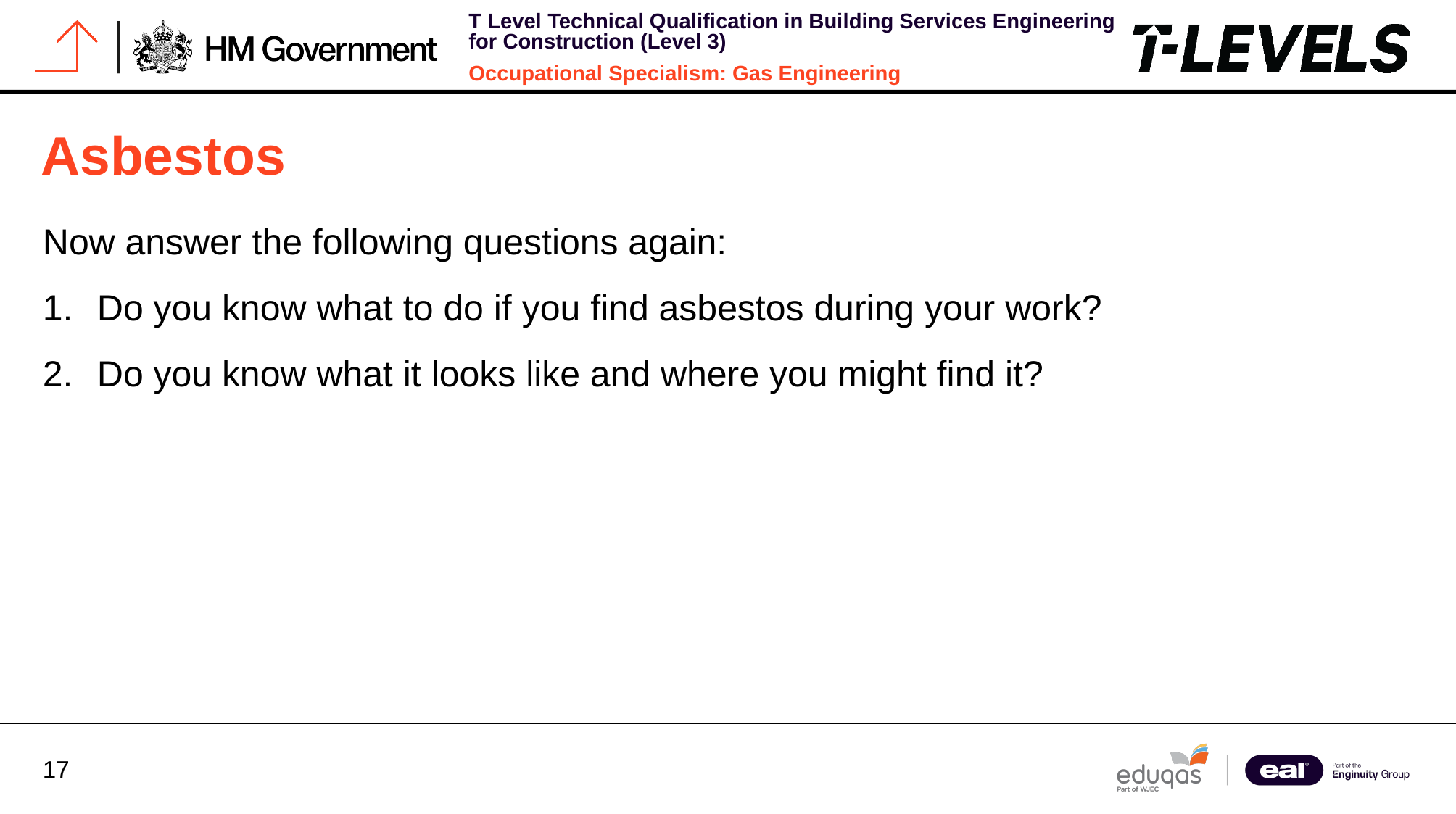

Asbestos
Now answer the following questions again:
Do you know what to do if you find asbestos during your work?
Do you know what it looks like and where you might find it?